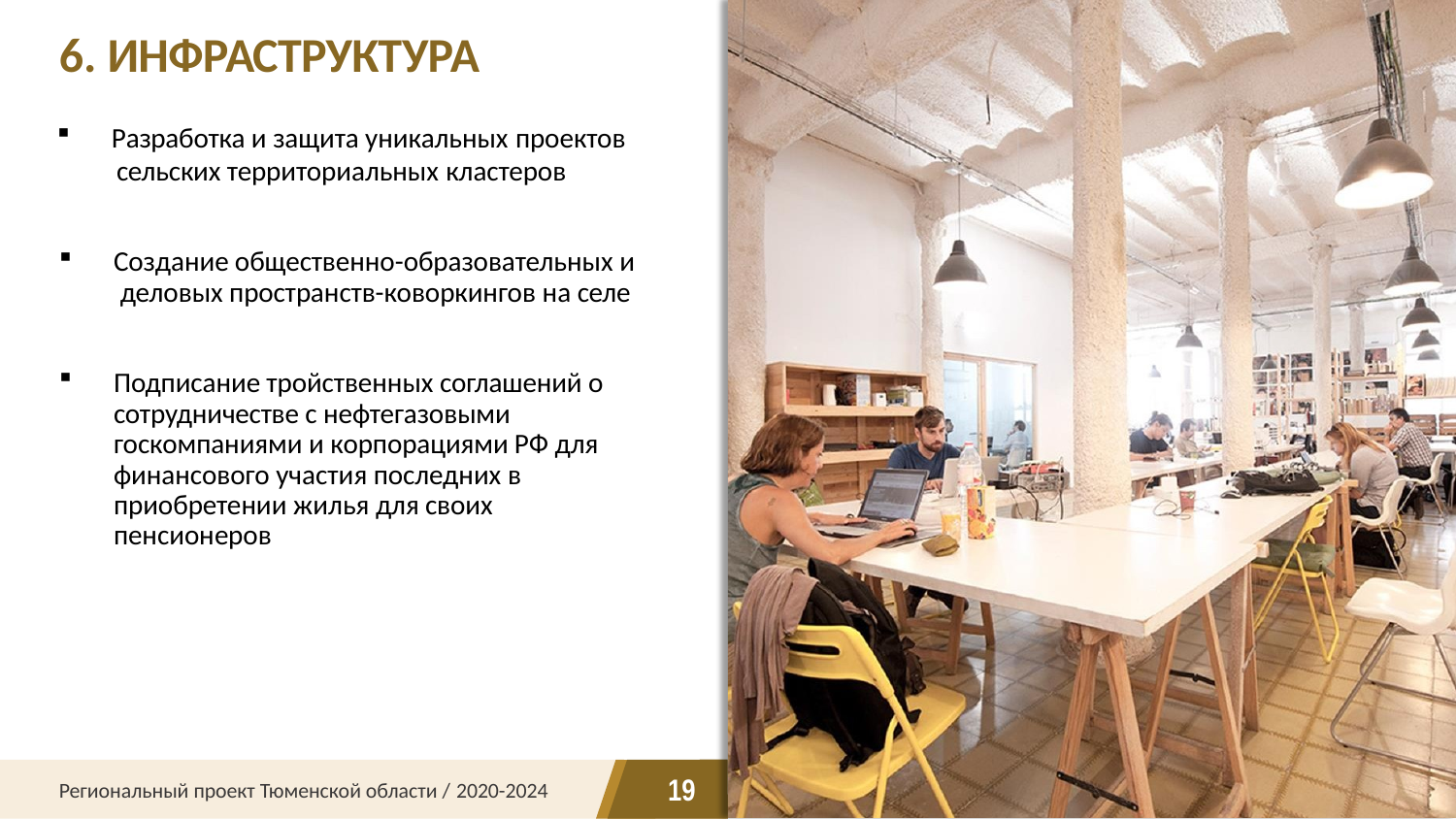

# 6. ИНФРАСТРУКТУРА
Разработка и защита уникальных проектов
сельских территориальных кластеров

Создание общественно-образовательных и  деловых пространств-коворкингов на селе

Подписание тройственных соглашений о  сотрудничестве с нефтегазовыми  госкомпаниями и корпорациями РФ для  финансового участия последних в
приобретении жилья для своих пенсионеров
19
Региональный проект Тюменской области / 2020-2024